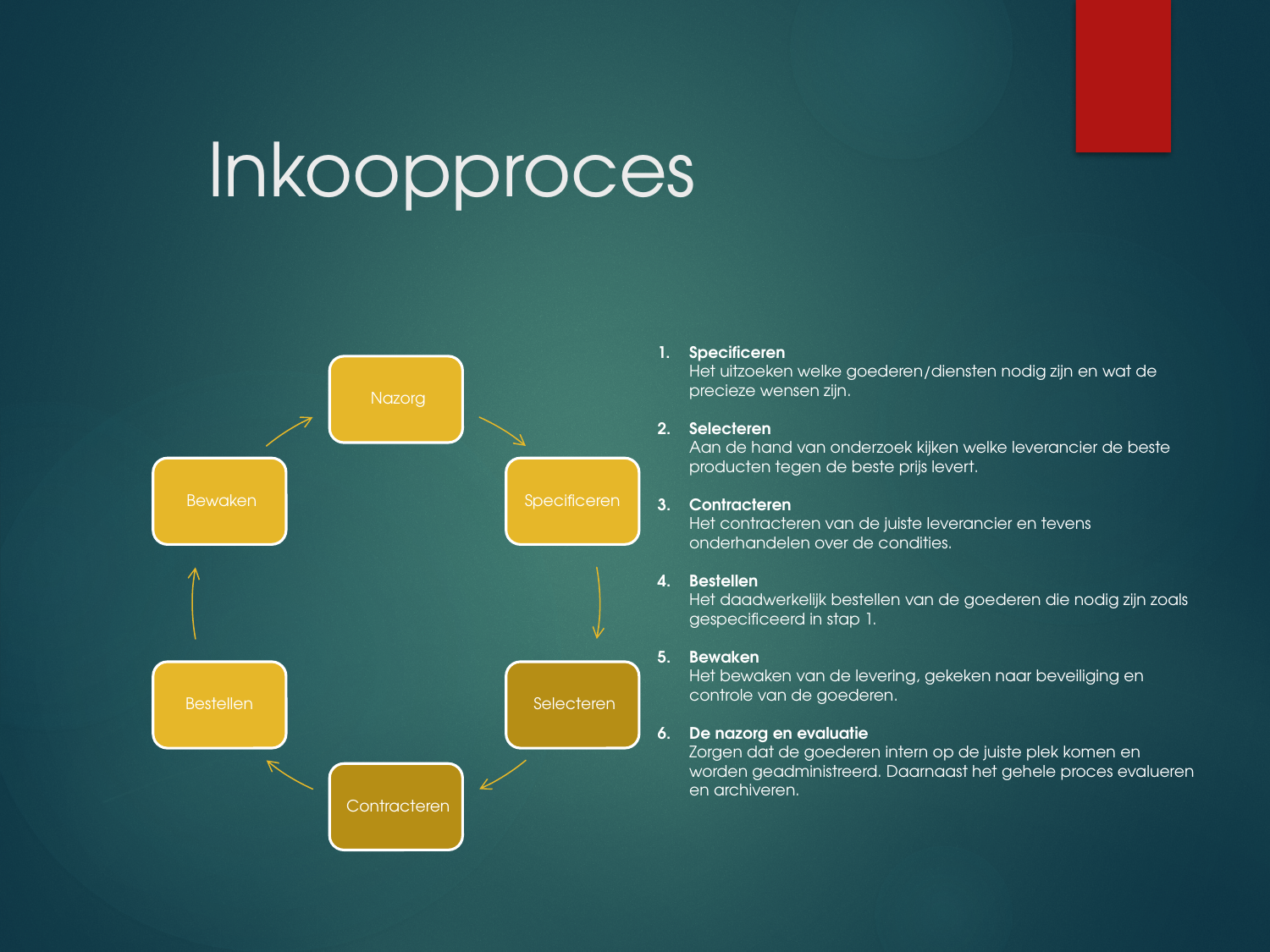

# Inkoopproces

Specificeren
Het uitzoeken welke goederen/diensten nodig zijn en wat de precieze wensen zijn.
Selecteren
Aan de hand van onderzoek kijken welke leverancier de beste producten tegen de beste prijs levert.

Contracteren
Het contracteren van de juiste leverancier en tevens onderhandelen over de condities.

Bestellen
Het daadwerkelijk bestellen van de goederen die nodig zijn zoals gespecificeerd in stap 1.

Bewaken
Het bewaken van de levering, gekeken naar beveiliging en controle van de goederen.

De nazorg en evaluatie
Zorgen dat de goederen intern op de juiste plek komen en worden geadministreerd. Daarnaast het gehele proces evalueren en archiveren.
Nazorg
Specificeren
Selecteren
Contracteren
Bestellen
Bewaken